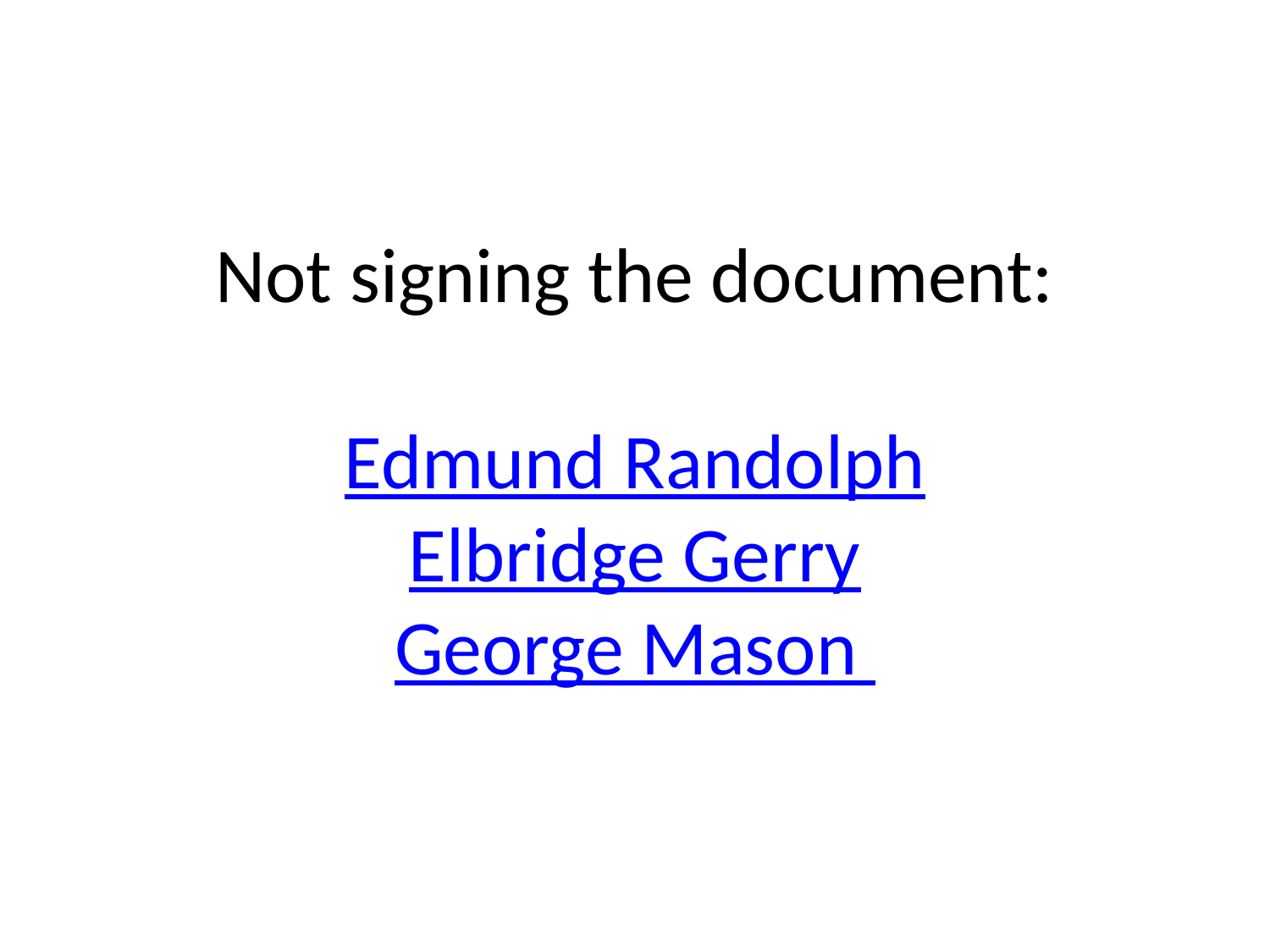

# Not signing the document: Edmund Randolph Elbridge Gerry George Mason